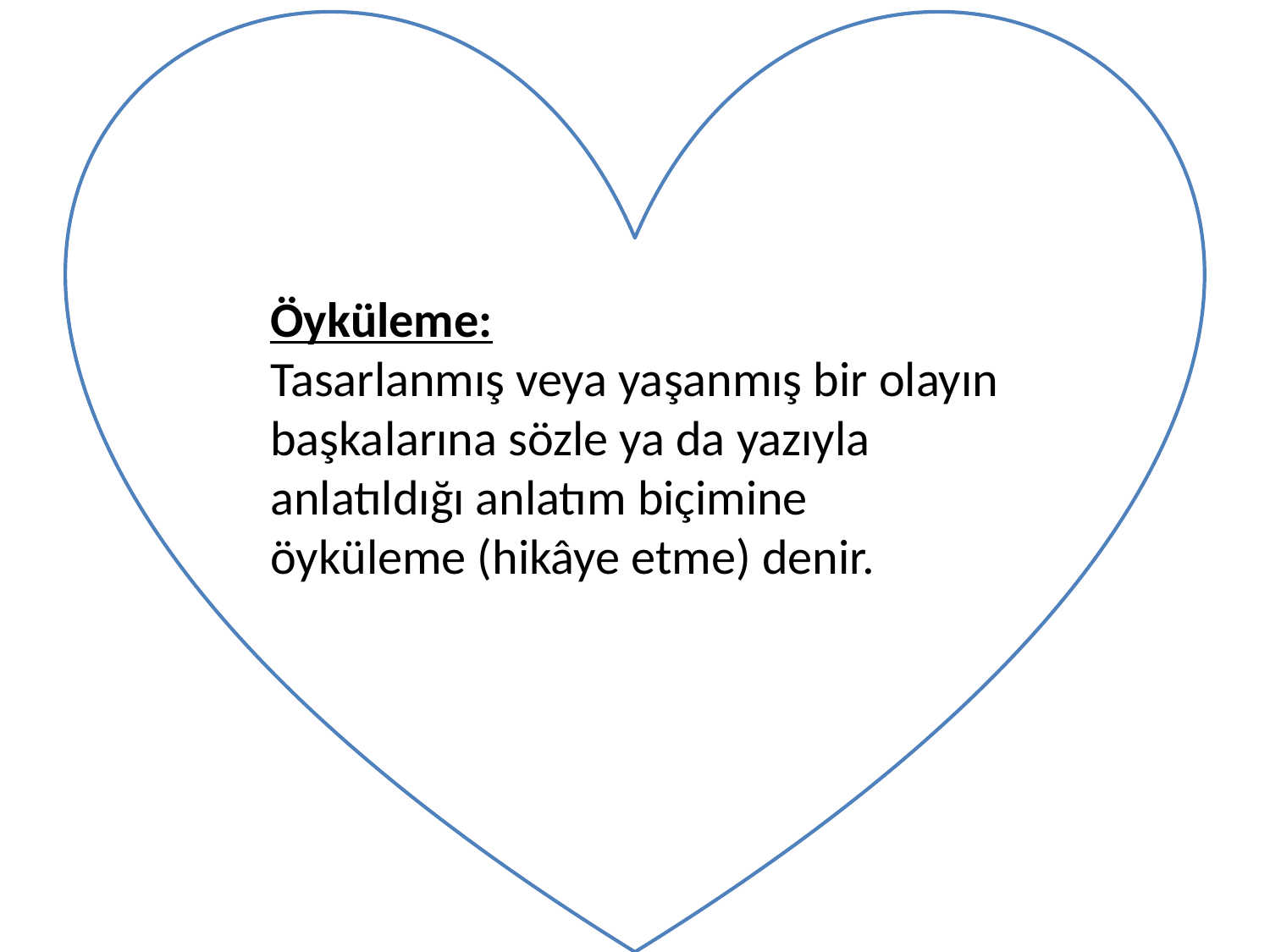

Öyküleme:
Tasarlanmış veya yaşanmış bir olayın başkalarına sözle ya da yazıyla anlatıldığı anlatım biçimine öyküleme (hikâye etme) denir.
#